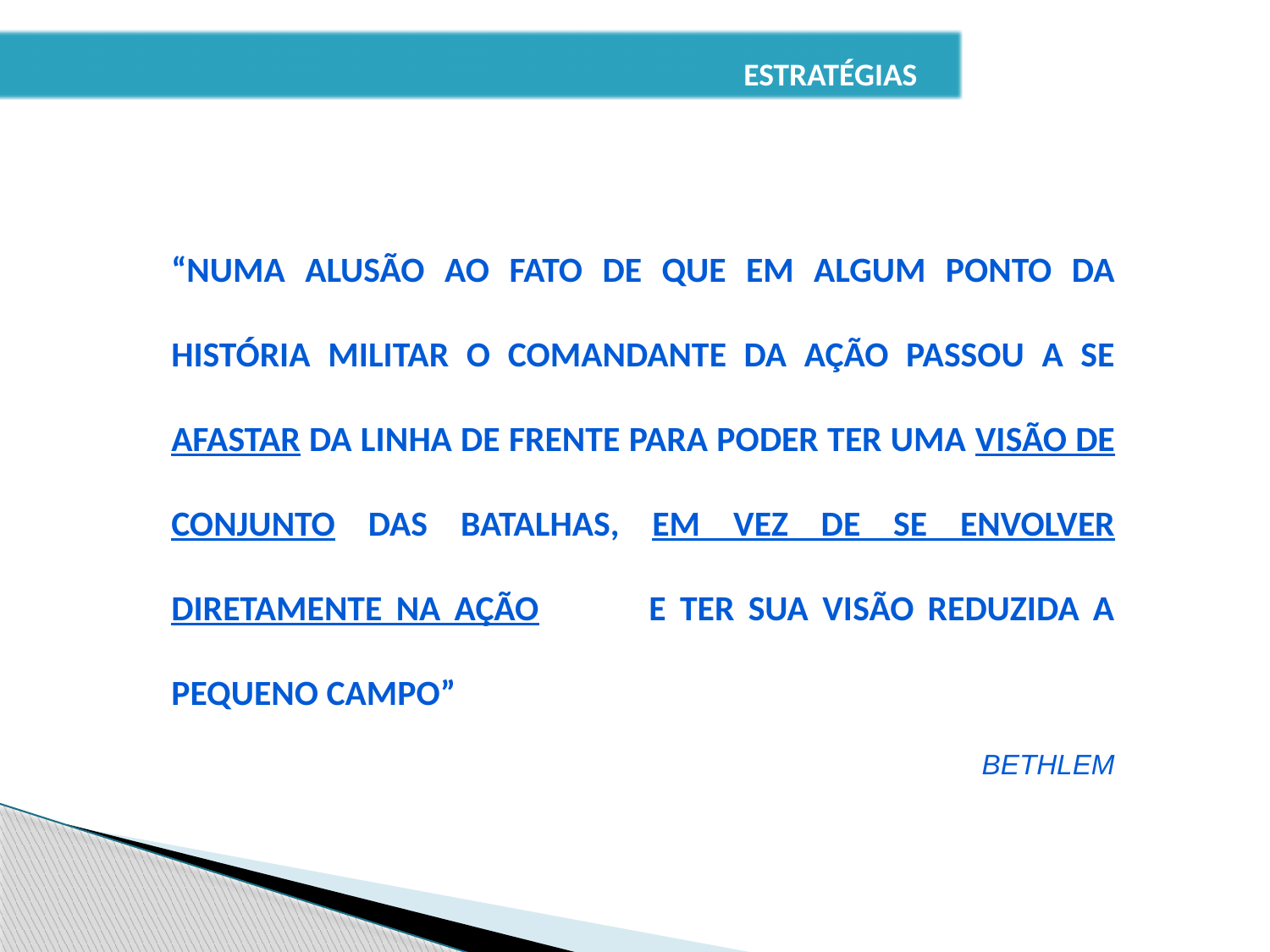

ESTRATÉGIAS
“Numa alusão ao fato de que em algum ponto da história militar o comandante da ação passou a se afastar da linha de frente para poder ter uma visão de conjunto das batalhas, em vez de se envolver diretamente na ação        e ter sua visão reduzida a pequeno campo”
BETHLEM